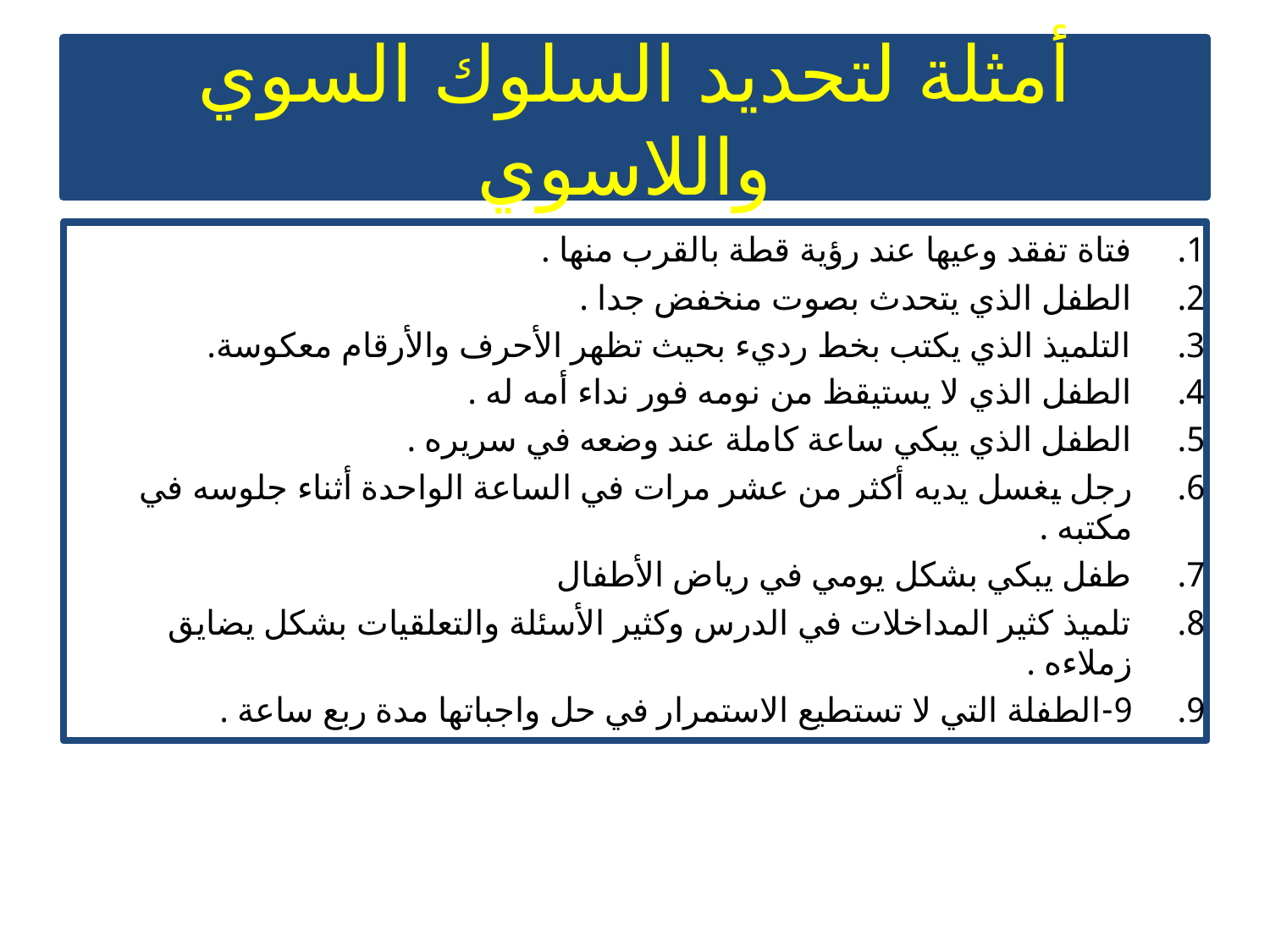

# أمثلة لتحديد السلوك السوي واللاسوي
فتاة تفقد وعيها عند رؤية قطة بالقرب منها .
الطفل الذي يتحدث بصوت منخفض جدا .
التلميذ الذي يكتب بخط رديء بحيث تظهر الأحرف والأرقام معكوسة.
الطفل الذي لا يستيقظ من نومه فور نداء أمه له .
الطفل الذي يبكي ساعة كاملة عند وضعه في سريره .
رجل يغسل يديه أكثر من عشر مرات في الساعة الواحدة أثناء جلوسه في مكتبه .
طفل يبكي بشكل يومي في رياض الأطفال
تلميذ كثير المداخلات في الدرس وكثير الأسئلة والتعلقيات بشكل يضايق زملاءه .
9-الطفلة التي لا تستطيع الاستمرار في حل واجباتها مدة ربع ساعة .